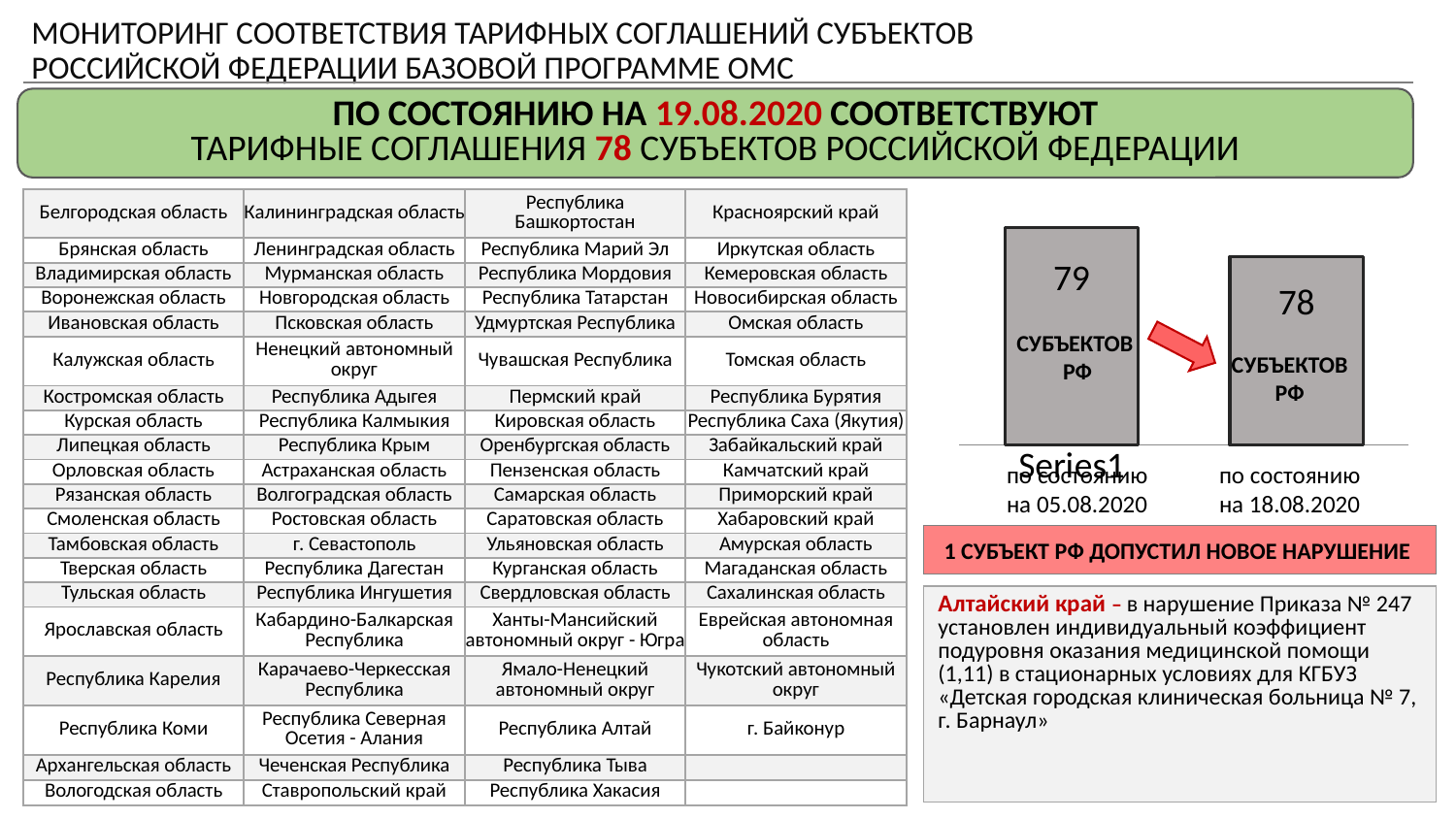

# МОНИТОРИНГ СООТВЕТСТВИЯ ТАРИФНЫХ СОГЛАШЕНИЙ СУБЪЕКТОВ РОССИЙСКОЙ ФЕДЕРАЦИИ БАЗОВОЙ ПРОГРАММЕ ОМС
ПО СОСТОЯНИЮ НА 19.08.2020 СООТВЕТСТВУЮТ
ТАРИФНЫЕ СОГЛАШЕНИЯ 78 СУБЪЕКТОВ РОССИЙСКОЙ ФЕДЕРАЦИИ

### Chart

| Category | Ряд 1 |
|---|---|
|  | 45.0 |
|  | 43.0 |
| Белгородская область | Калининградская область | Республика Башкортостан | Красноярский край |
| --- | --- | --- | --- |
| Брянская область | Ленинградская область | Республика Марий Эл | Иркутская область |
| Владимирская область | Мурманская область | Республика Мордовия | Кемеровская область |
| Воронежская область | Новгородская область | Республика Татарстан | Новосибирская область |
| Ивановская область | Псковская область | Удмуртская Республика | Омская область |
| Калужская область | Ненецкий автономный округ | Чувашская Республика | Томская область |
| Костромская область | Республика Адыгея | Пермский край | Республика Бурятия |
| Курская область | Республика Калмыкия | Кировская область | Республика Саха (Якутия) |
| Липецкая область | Республика Крым | Оренбургская область | Забайкальский край |
| Орловская область | Астраханская область | Пензенская область | Камчатский край |
| Рязанская область | Волгоградская область | Самарская область | Приморский край |
| Смоленская область | Ростовская область | Саратовская область | Хабаровский край |
| Тамбовская область | г. Севастополь | Ульяновская область | Амурская область |
| Тверская область | Республика Дагестан | Курганская область | Магаданская область |
| Тульская область | Республика Ингушетия | Свердловская область | Сахалинская область |
| Ярославская область | Кабардино-Балкарская Республика | Ханты-Мансийский автономный округ - Югра | Еврейская автономная область |
| Республика Карелия | Карачаево-Черкесская Республика | Ямало-Ненецкий автономный округ | Чукотский автономный округ |
| Республика Коми | Республика Северная Осетия - Алания | Республика Алтай | г. Байконур |
| Архангельская область | Чеченская Республика | Республика Тыва |  |
| Вологодская область | Ставропольский край | Республика Хакасия |  |
СУБЪЕКТОВ
РФ
СУБЪЕКТОВ
РФ
по состоянию на 18.08.2020
по состоянию на 05.08.2020
1 СУБЪЕКТ РФ ДОПУСТИЛ НОВОЕ НАРУШЕНИЕ
| Алтайский край – в нарушение Приказа № 247 установлен индивидуальный коэффициент подуровня оказания медицинской помощи (1,11) в стационарных условиях для КГБУЗ «Детская городская клиническая больница № 7, г. Барнаул» |
| --- |